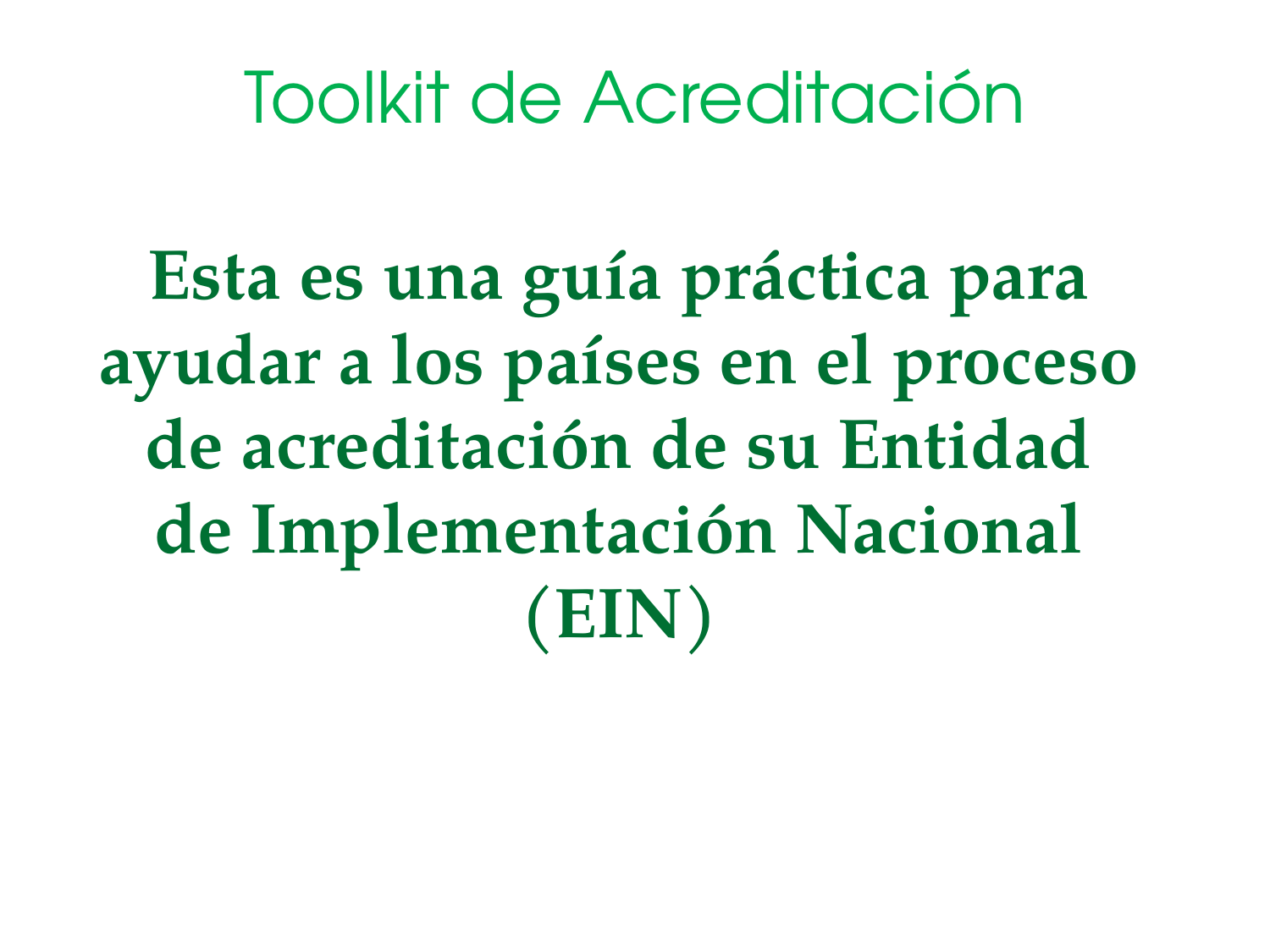

# Toolkit de Acreditación
Esta es una guía práctica para ayudar a los países en el proceso de acreditación de su Entidad de Implementación Nacional (EIN)